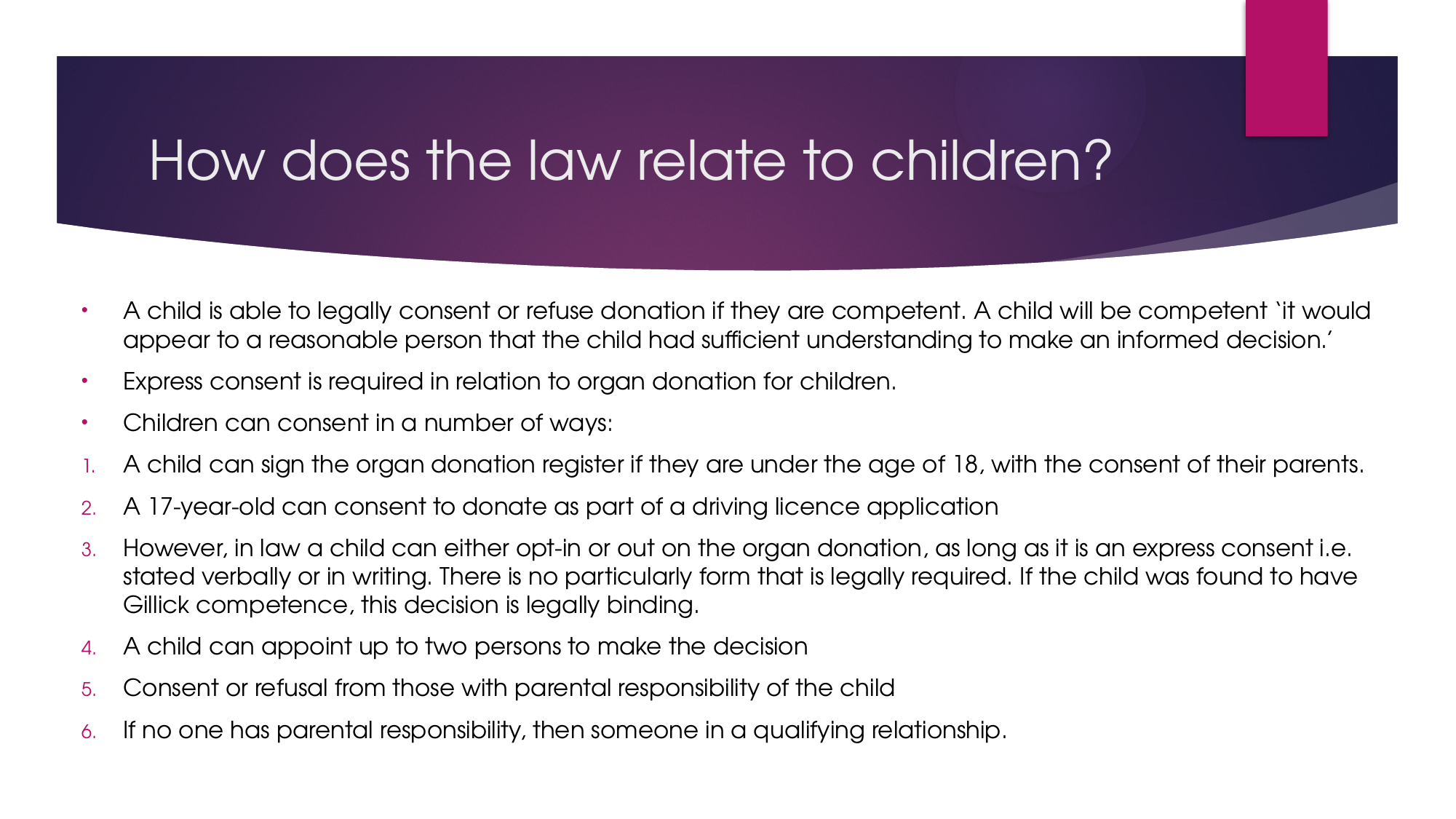

# How does the law relate to children?
A child is able to legally consent or refuse donation if they are competent. A child will be competent ‘it would appear to a reasonable person that the child had sufficient understanding to make an informed decision.’
Express consent is required in relation to organ donation for children.
Children can consent in a number of ways:
A child can sign the organ donation register if they are under the age of 18, with the consent of their parents.
A 17-year-old can consent to donate as part of a driving licence application
However, in law a child can either opt-in or out on the organ donation, as long as it is an express consent i.e. stated verbally or in writing. There is no particularly form that is legally required. If the child was found to have Gillick competence, this decision is legally binding.
A child can appoint up to two persons to make the decision
Consent or refusal from those with parental responsibility of the child
If no one has parental responsibility, then someone in a qualifying relationship.